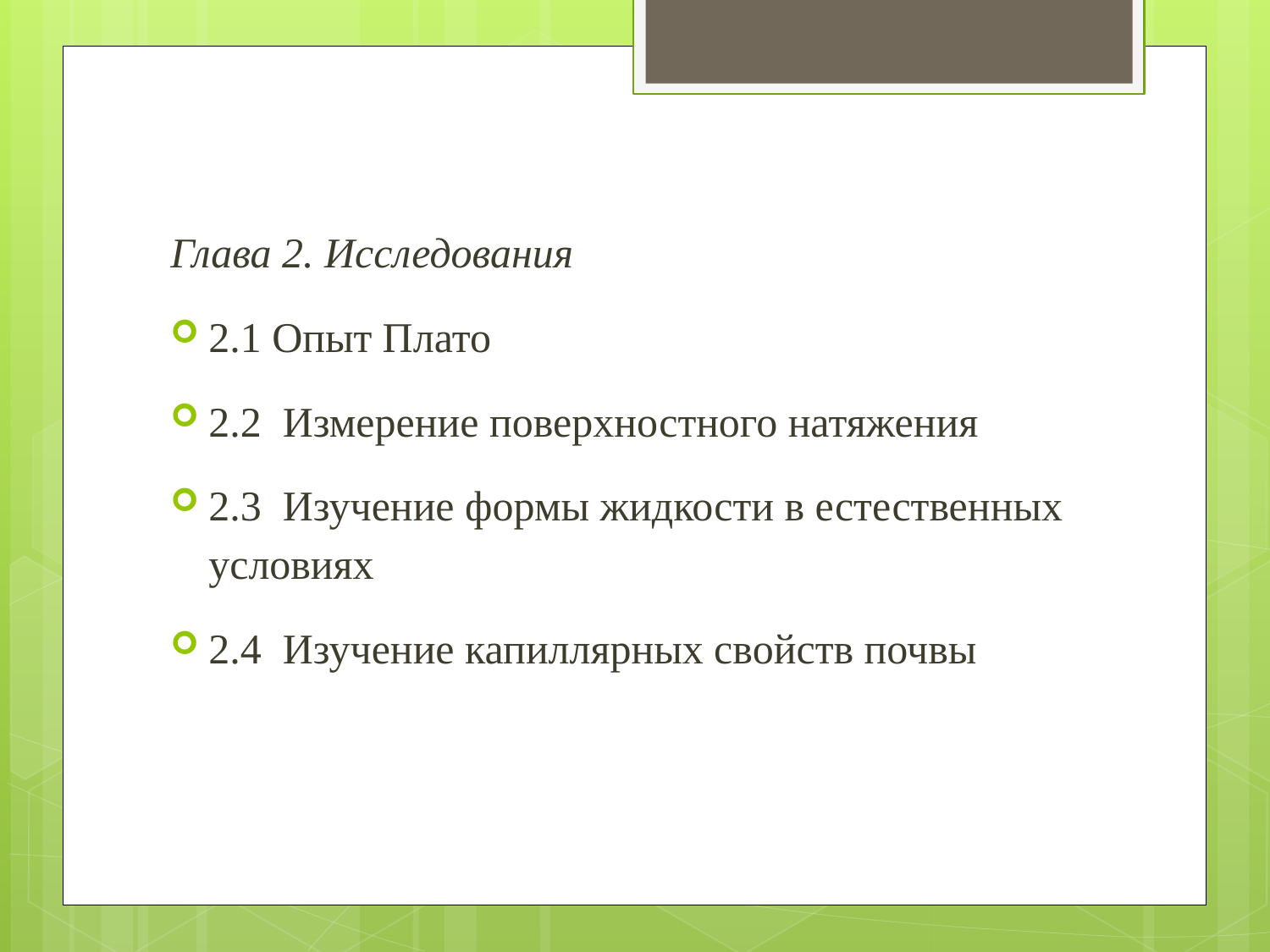

#
Глава 2. Исследования
2.1 Опыт Плато
2.2  Измерение поверхностного натяжения
2.3  Изучение формы жидкости в естественных условиях
2.4  Изучение капиллярных свойств почвы